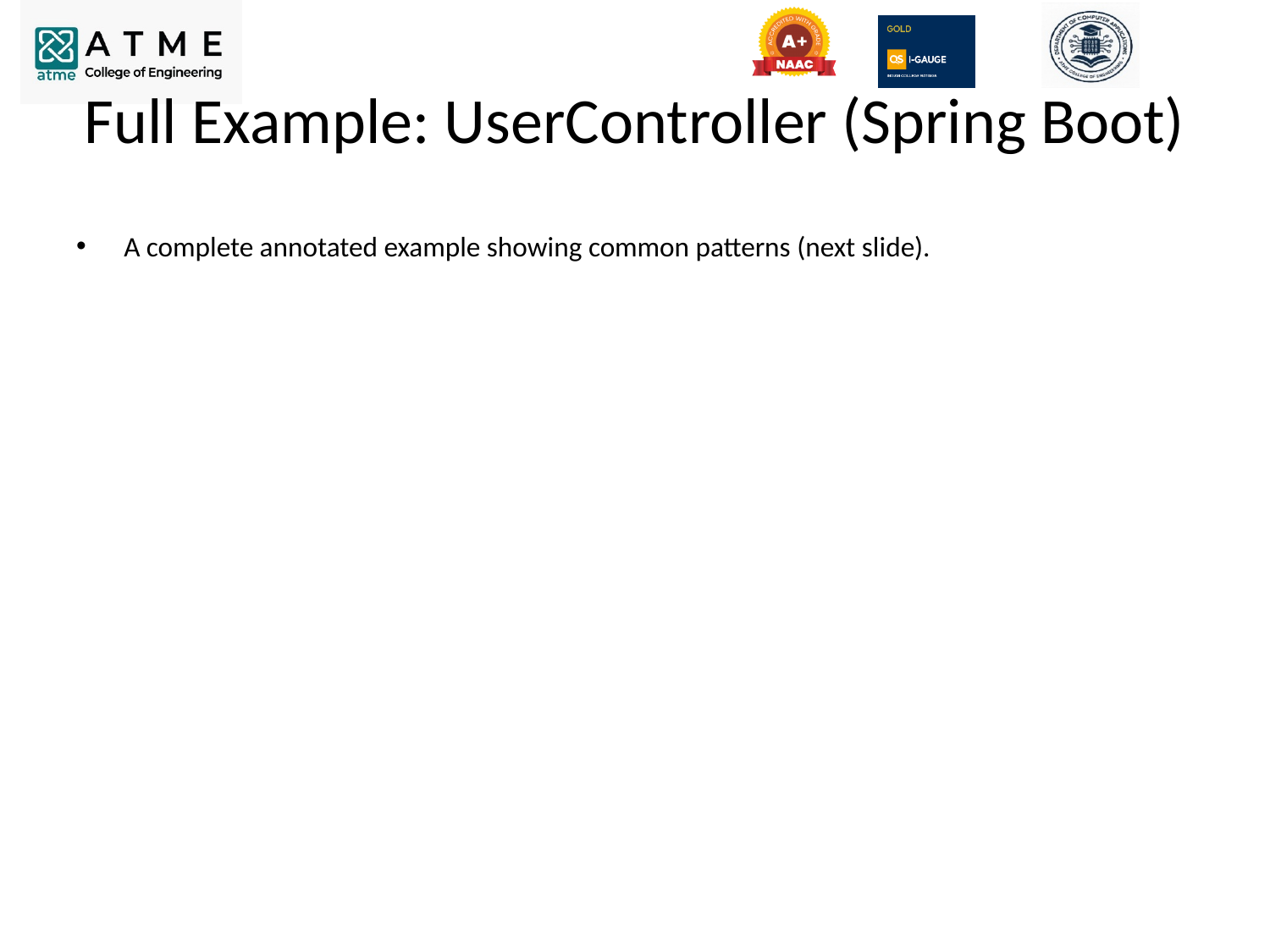

# Full Example: UserController (Spring Boot)
A complete annotated example showing common patterns (next slide).